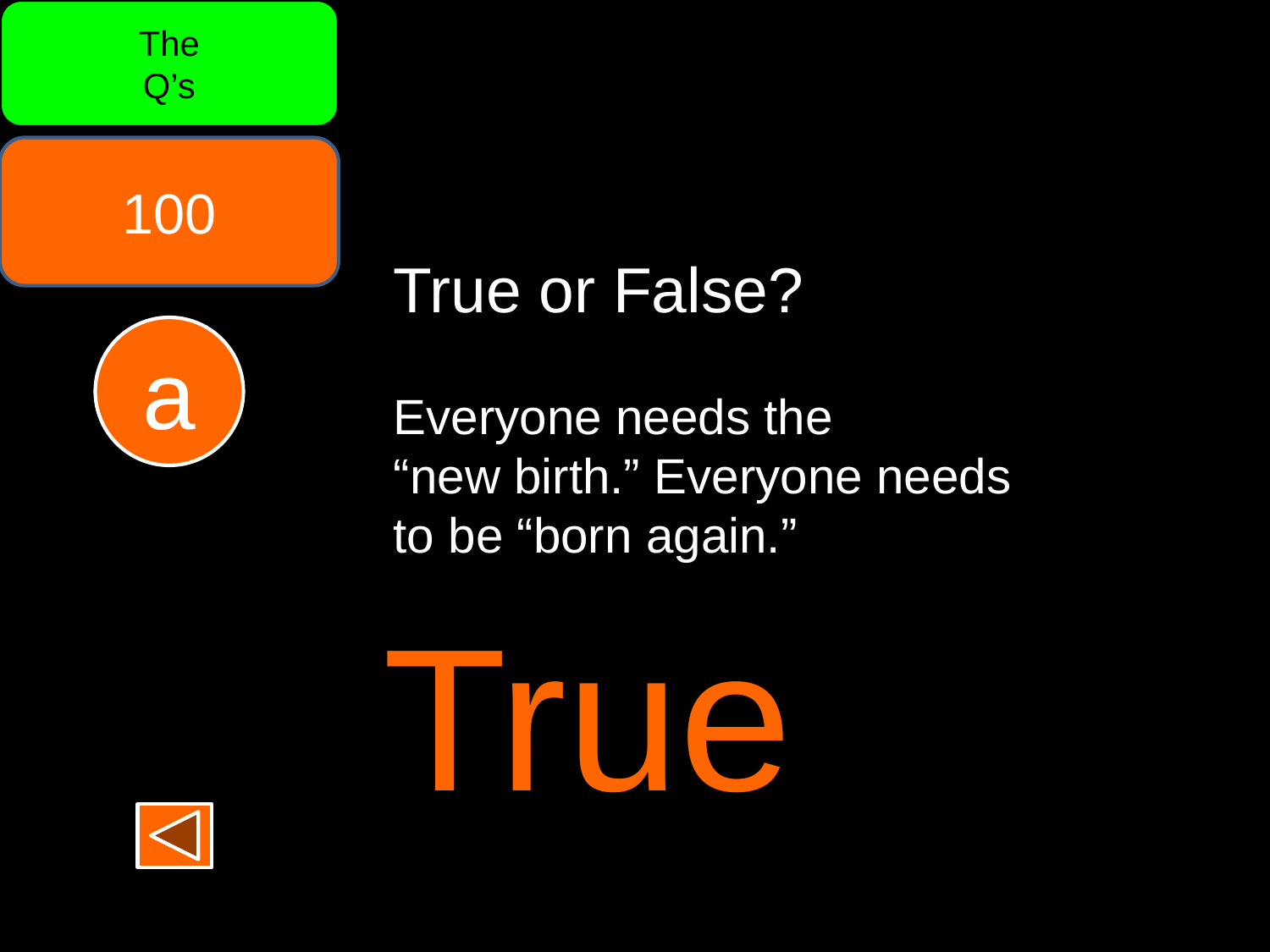

The
Q’s
100
True or False?

Everyone needs the
“new birth.” Everyone needs
to be “born again.”
a
True